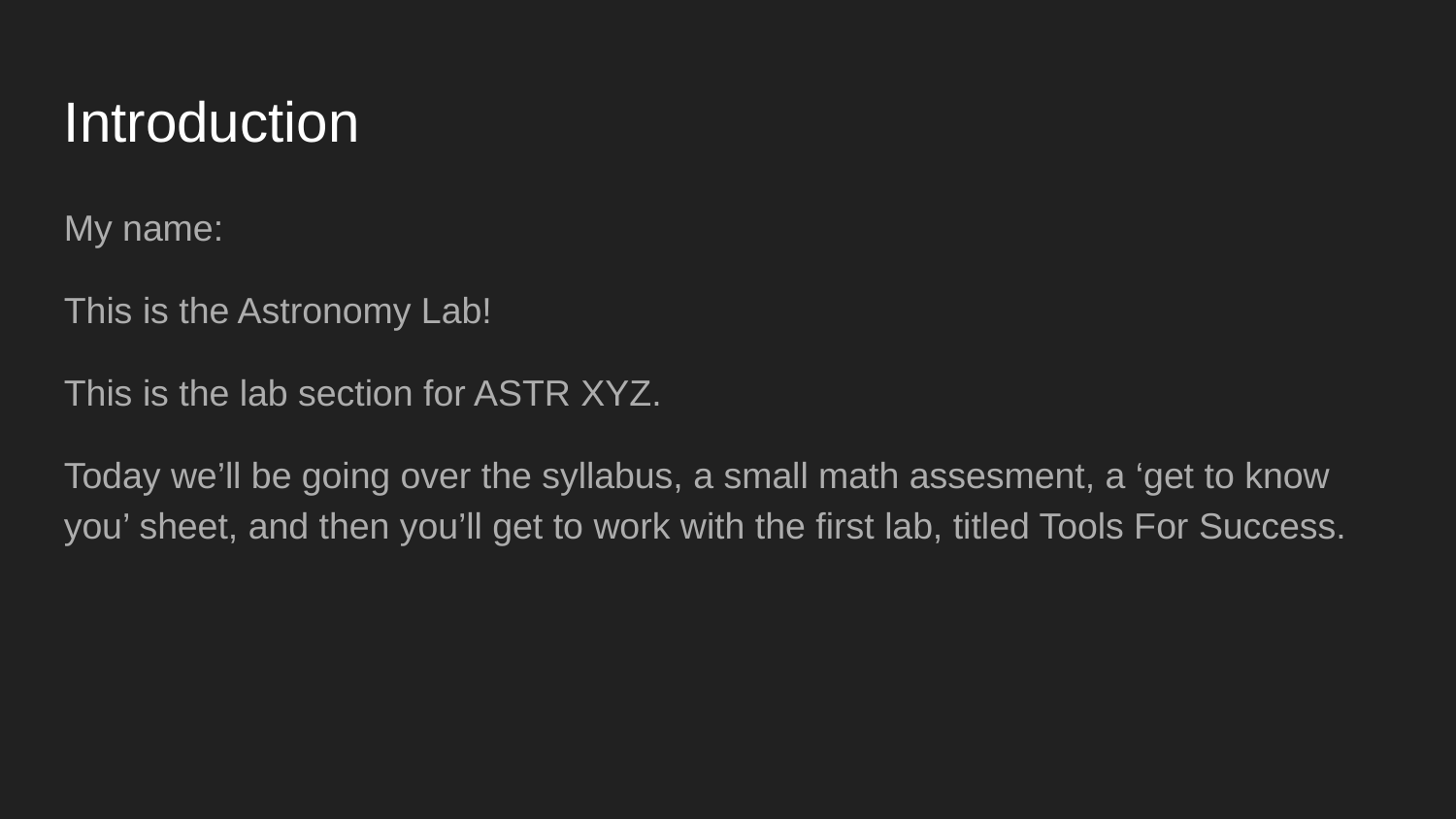

Introduction
My name:
This is the Astronomy Lab!
This is the lab section for ASTR XYZ.
Today we’ll be going over the syllabus, a small math assesment, a ‘get to know you’ sheet, and then you’ll get to work with the first lab, titled Tools For Success.